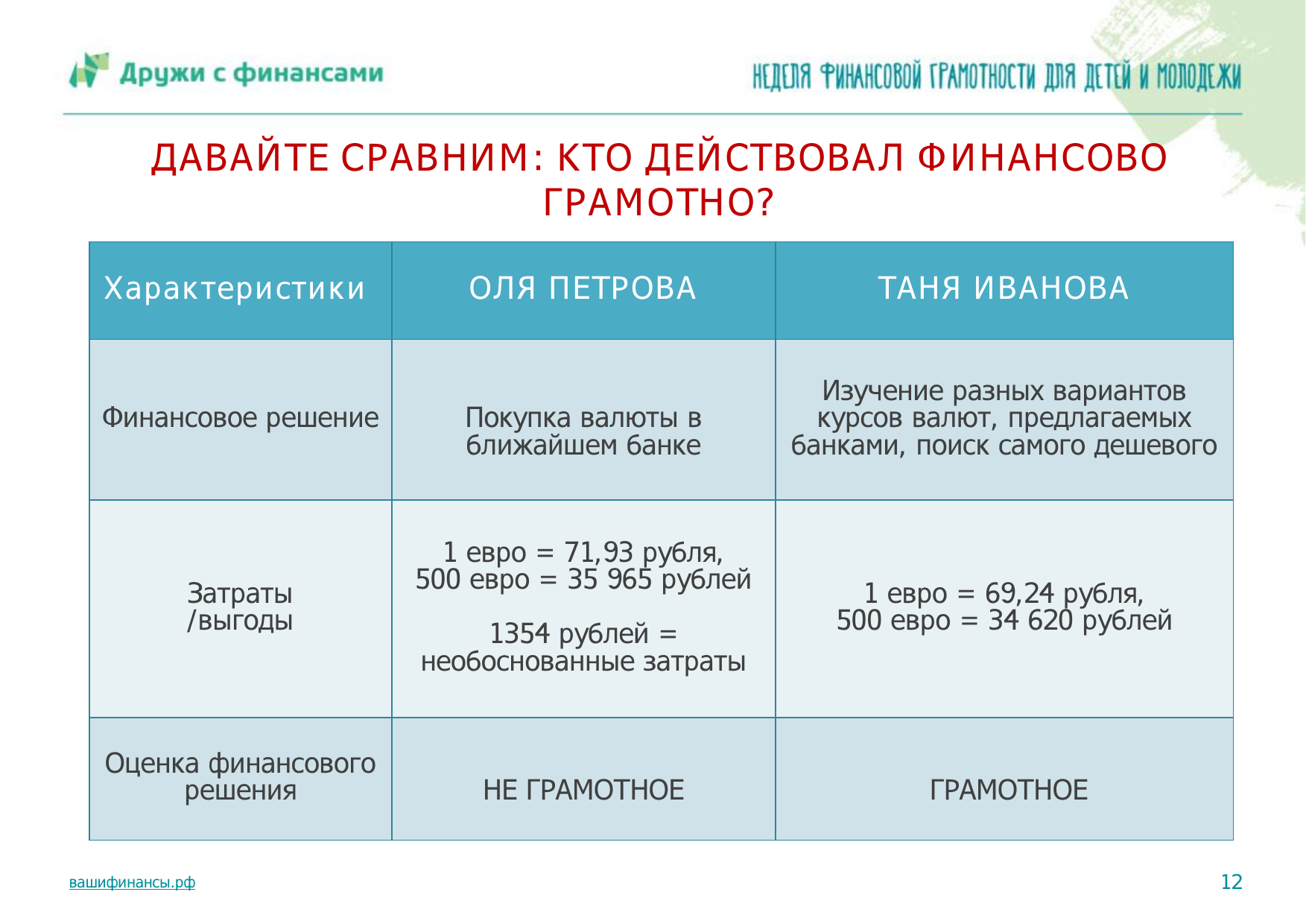

# ДАВАЙТЕ СРАВНИМ: КТО ДЕЙСТВОВАЛ ФИНАНСОВО ГРАМОТНО?
| Характеристики | ОЛЯ ПЕТРОВА | ТАНЯ ИВАНОВА |
| --- | --- | --- |
| Финансовое решение | Покупка валюты в ближайшем банке | Изучение разных вариантов курсов валют, предлагаемых банками, поиск самого дешевого |
| Затраты /выгоды | 1 евро = 71,93 рубля, 500 евро = 35 965 рублей 1354 рублей = необоснованные затраты | 1 евро = 69,24 рубля, 500 евро = 34 620 рублей |
| Оценка финансового решения | НЕ ГРАМОТНОЕ | ГРАМОТНОЕ |
12